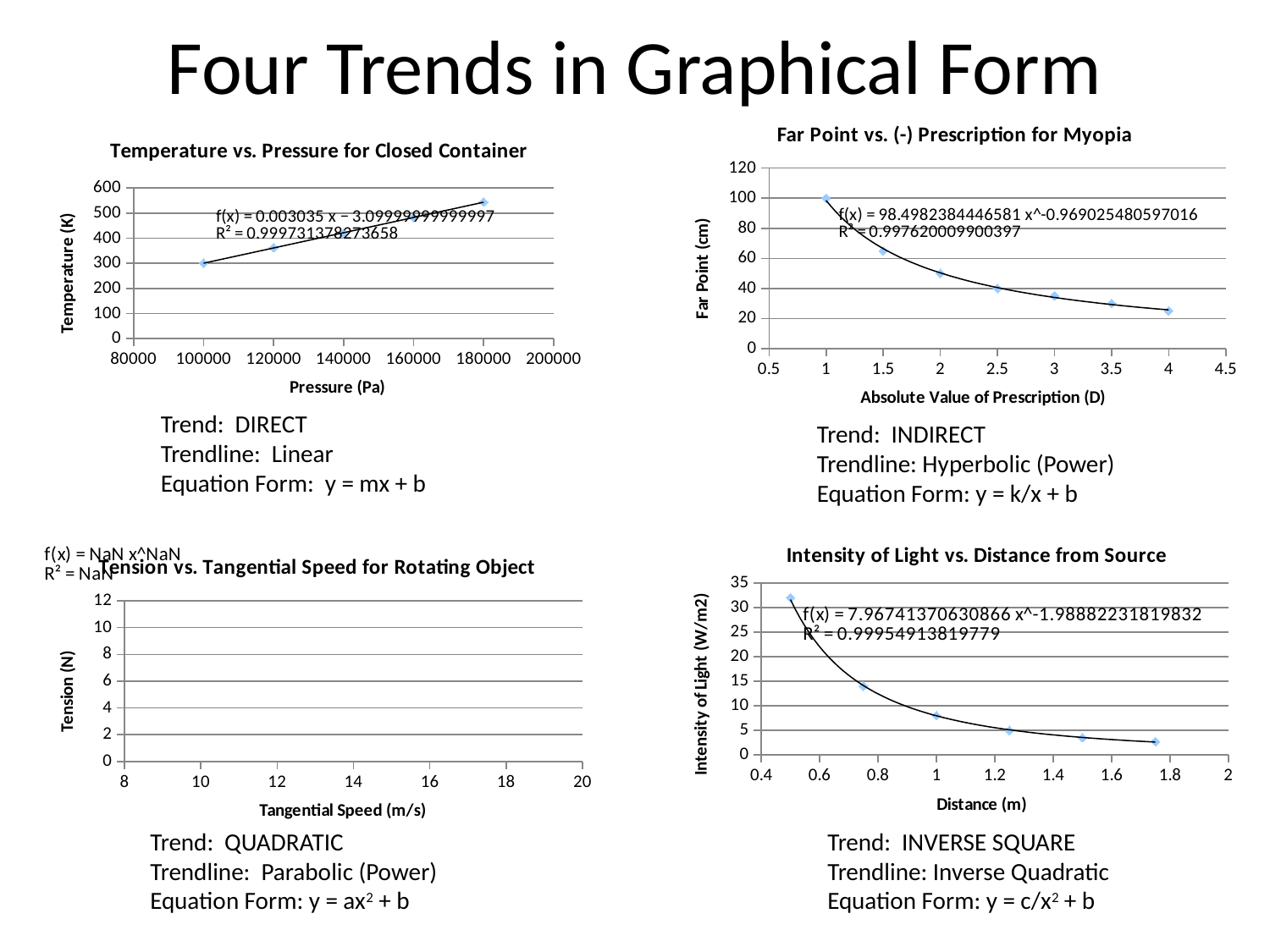

# Four Trends in Graphical Form

### Chart: Far Point vs. (-) Prescription for Myopia

| Category | Far Point (cm) |
|---|---|

### Chart: Temperature vs. Pressure for Closed Container

| Category | Temperature (K) |
|---|---|
Trend:  DIRECT
Trendline:  Linear
Equation Form:  y = mx + b
Trend:  INDIRECT
Trendline: Hyperbolic (Power)
Equation Form: y = k/x + b

### Chart: Intensity of Light vs. Distance from Source

| Category |  |
|---|---|

### Chart: Tension vs. Tangential Speed for Rotating Object

| Category | Tension (N) |
|---|---|
Trend:  QUADRATIC
Trendline:  Parabolic (Power)
Equation Form: y = ax2 + b
Trend:  INVERSE SQUARE
Trendline: Inverse Quadratic
Equation Form: y = c/x2 + b